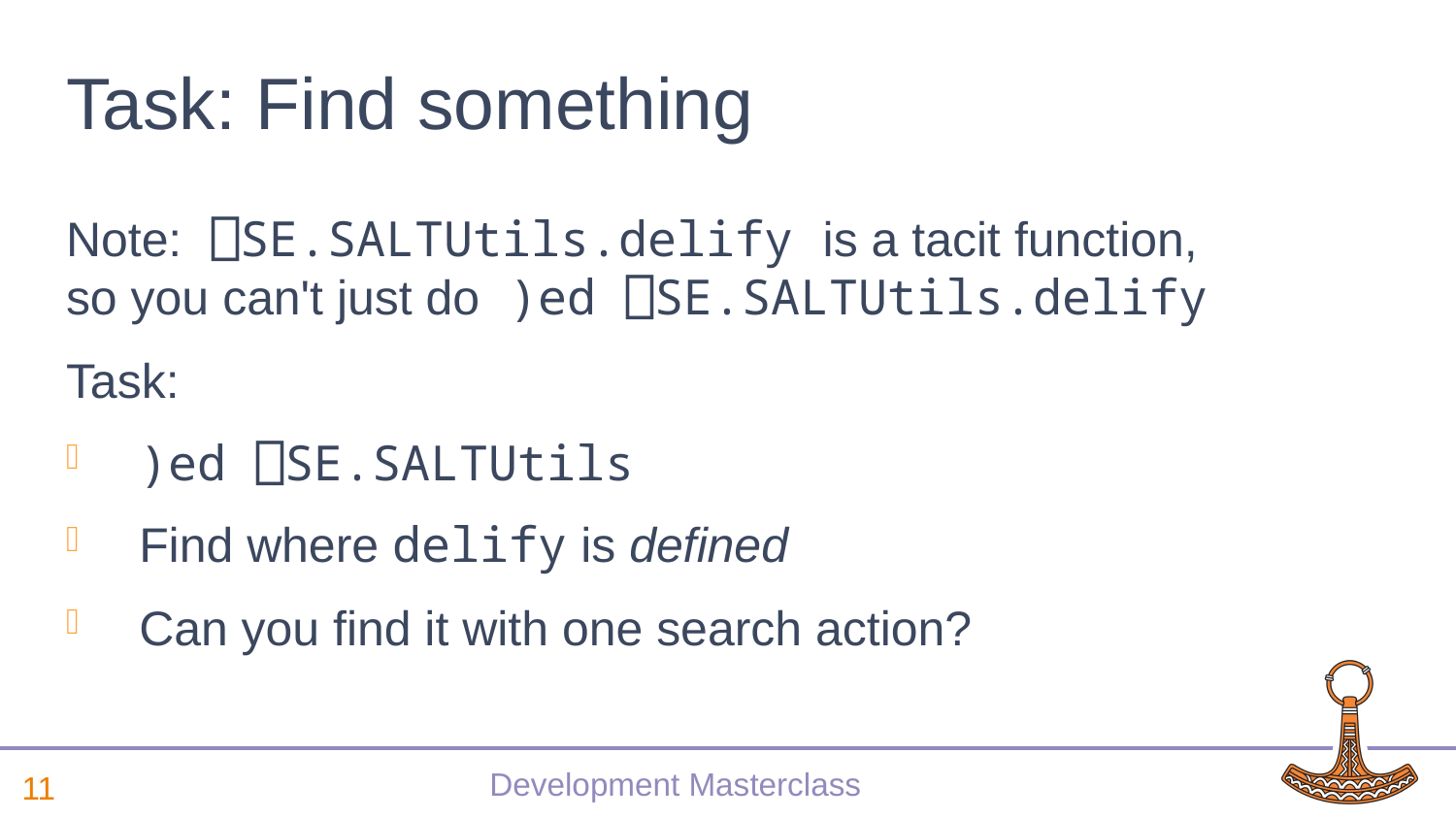

# Task: Find something
Note: ⎕SE.SALTUtils.delify is a tacit function,
so you can't just do )ed ⎕SE.SALTUtils.delify
Task:
)ed ⎕SE.SALTUtils
Find where delify is defined
Can you find it with one search action?